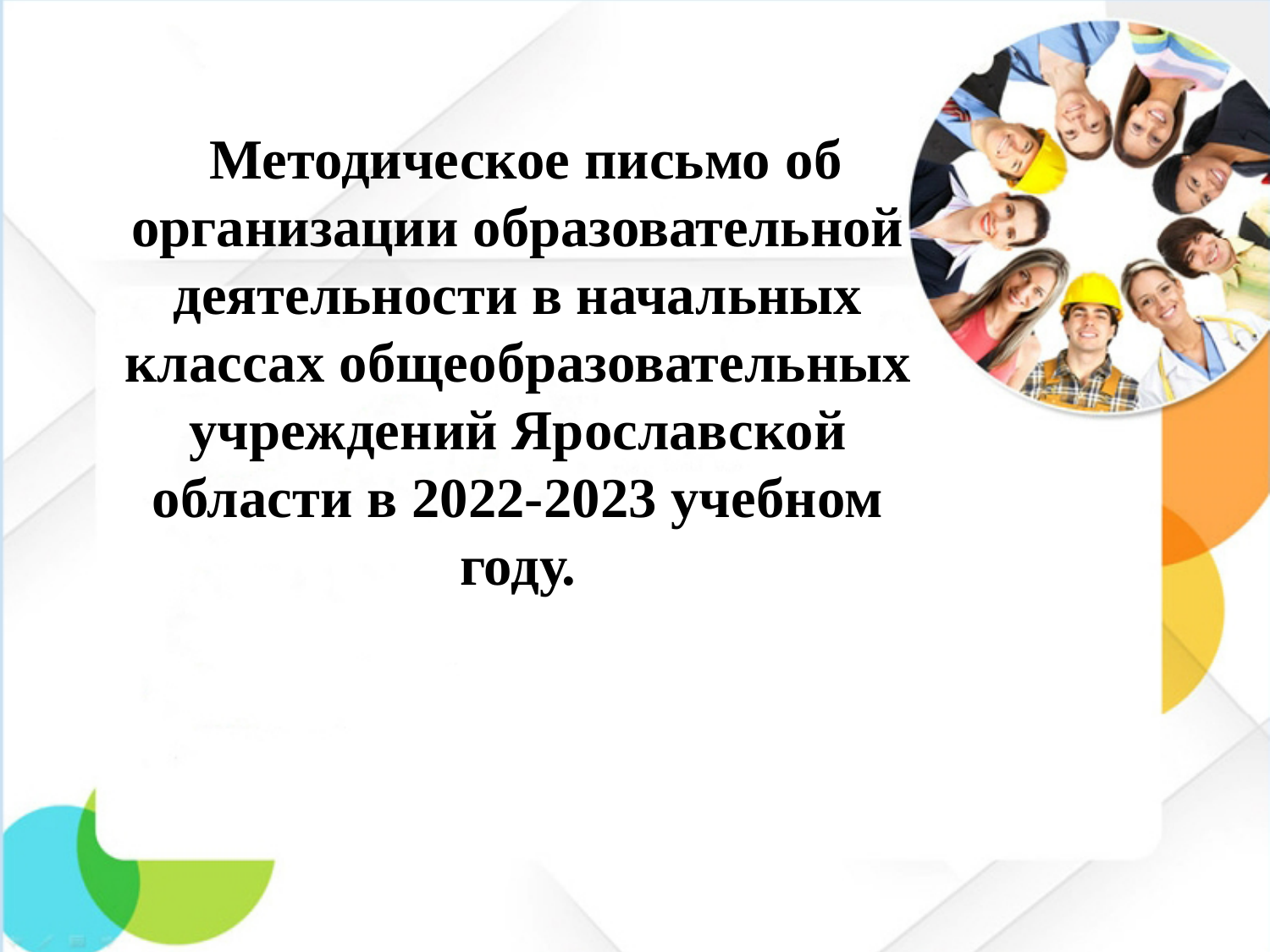

Методическое письмо об организации образовательной деятельности в начальных классах общеобразовательных учреждений Ярославской области в 2022-2023 учебном году.